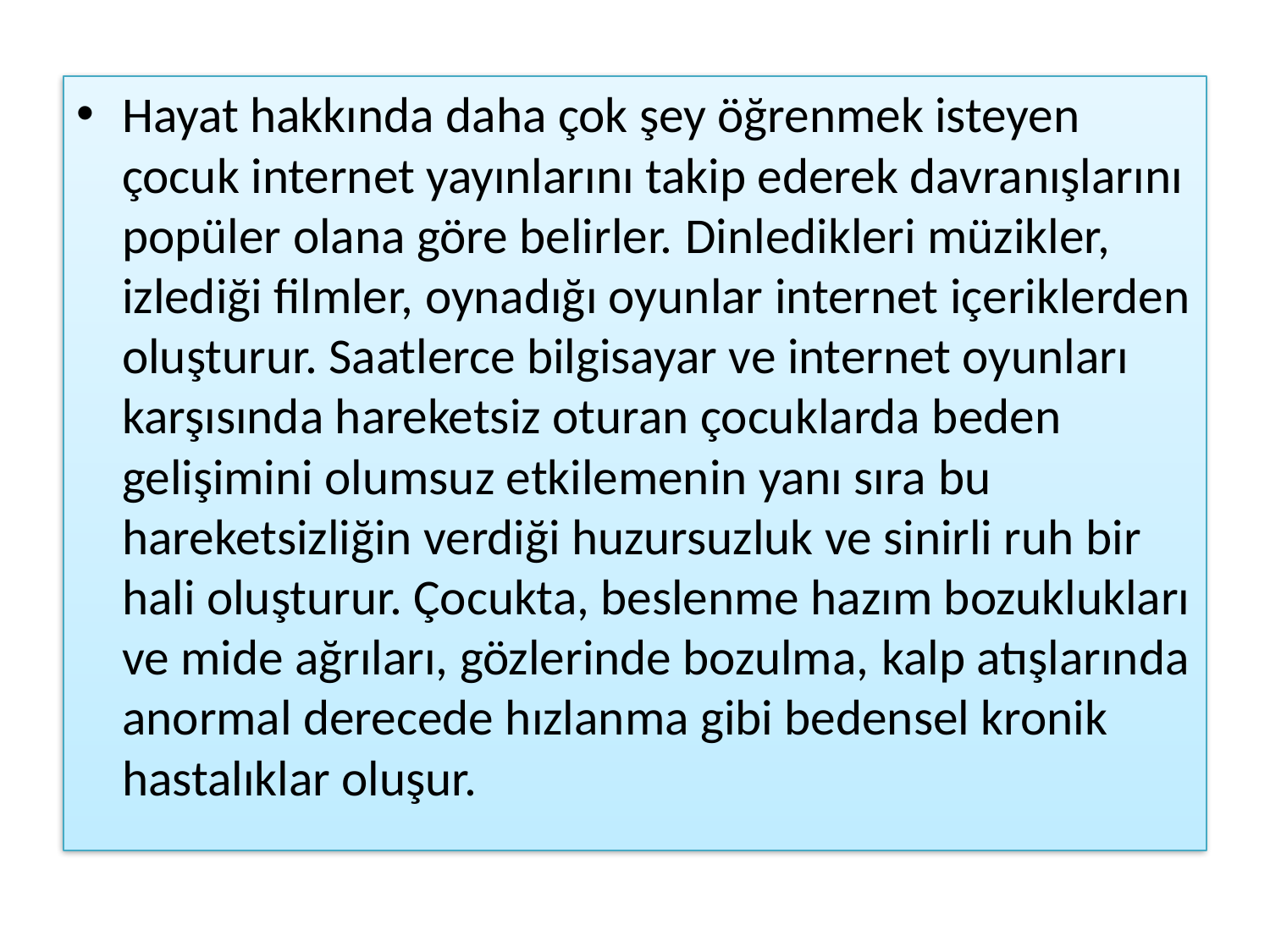

Hayat hakkında daha çok şey öğrenmek isteyen çocuk internet yayınlarını takip ederek davranışlarını popüler olana göre belirler. Dinledikleri müzikler, izlediği filmler, oynadığı oyunlar internet içeriklerden oluşturur. Saatlerce bilgisayar ve internet oyunları karşısında hareketsiz oturan çocuklarda beden gelişimini olumsuz etkilemenin yanı sıra bu hareketsizliğin verdiği huzursuzluk ve sinirli ruh bir hali oluşturur. Çocukta, beslenme hazım bozuklukları ve mide ağrıları, gözlerinde bozulma, kalp atışlarında anormal derecede hızlanma gibi bedensel kronik hastalıklar oluşur.